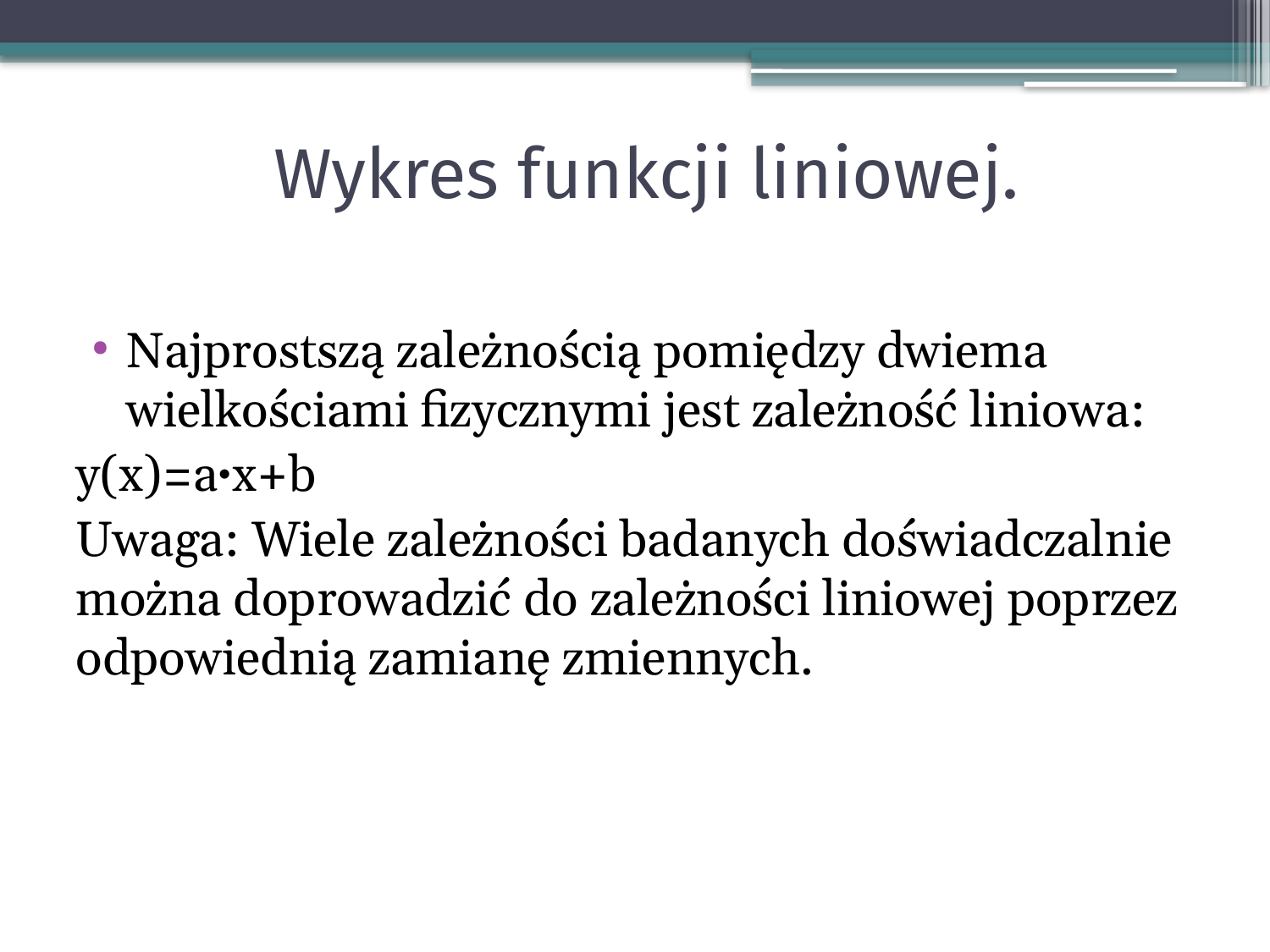

# Wykres funkcji liniowej.
Najprostszą zależnością pomiędzy dwiema wielkościami fizycznymi jest zależność liniowa:
y(x)=a∙x+b
Uwaga: Wiele zależności badanych doświadczalnie można doprowadzić do zależności liniowej poprzez odpowiednią zamianę zmiennych.